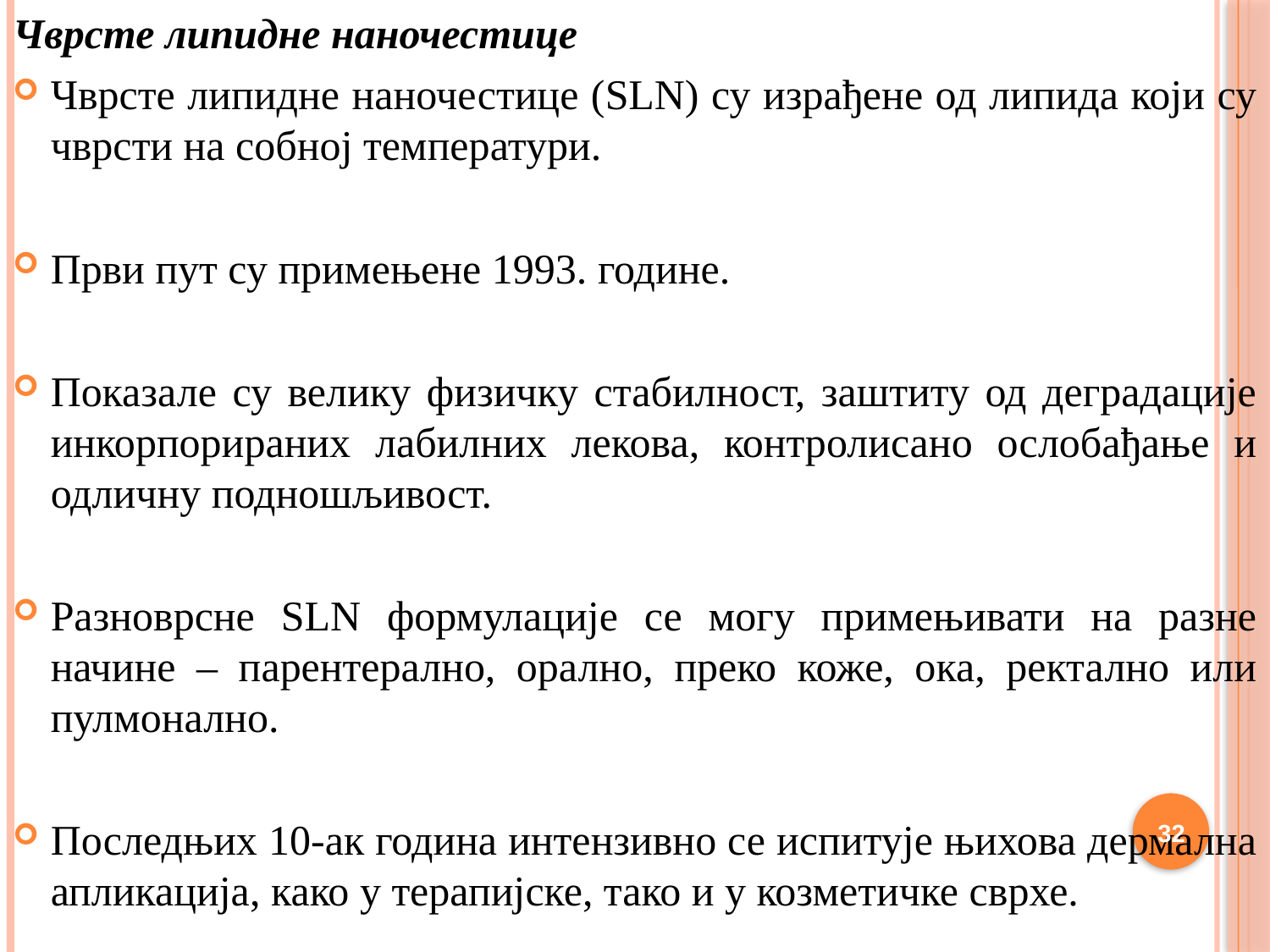

Чврсте липидне наночестице
Чврсте липидне наночестице (SLN) су израђене од липида који су чврсти на собној температури.

Први пут су примењене 1993. године.

Показале су велику физичку стабилност, заштиту од деградације инкорпорираних лабилних лекова, контролисано ослобађање и одличну подношљивост.

Разноврсне SLN формулације се могу примењивати на разне начине – парентерално, орално, преко коже, ока, ректално или пулмонално.

Последњих 10-ак година интензивно се испитује њихова дермална апликација, како у терапијске, тако и у козметичке сврхе.
32